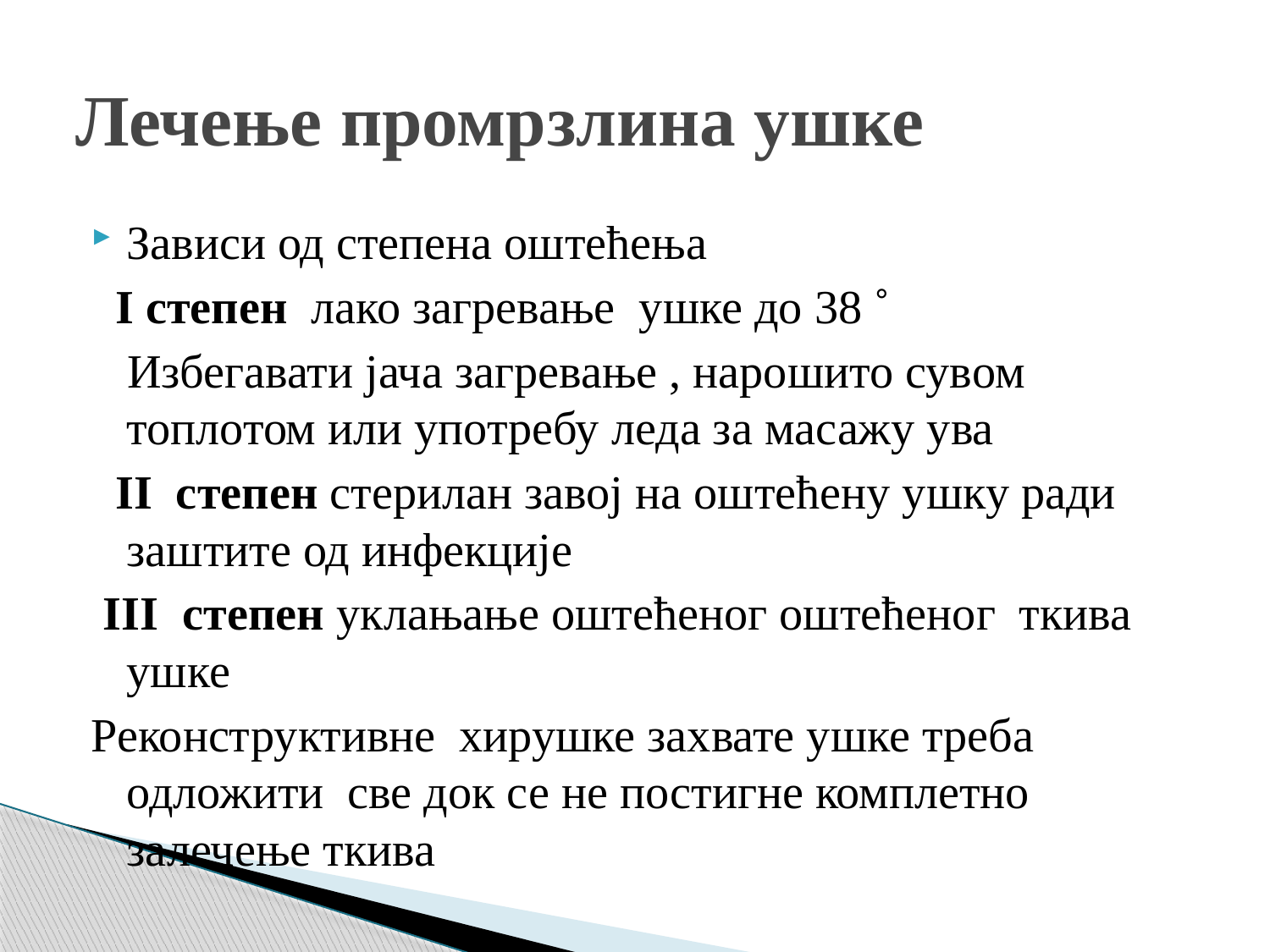

# Лечење промрзлина ушке
Зависи од степена оштећења
  I степен  лако загревање  ушке до 38 ˚
   Избегавати јача загревање , нарошито сувом топлотом или употребу леда за масажу ува
  II  степен стерилан завој на оштећену ушку ради заштите од инфекције
 III  степен уклањање оштећеног оштећеног  ткива ушке
Реконструктивне  хирушке захвате ушке треба одложити  све док се не постигне комплетно залечење ткива